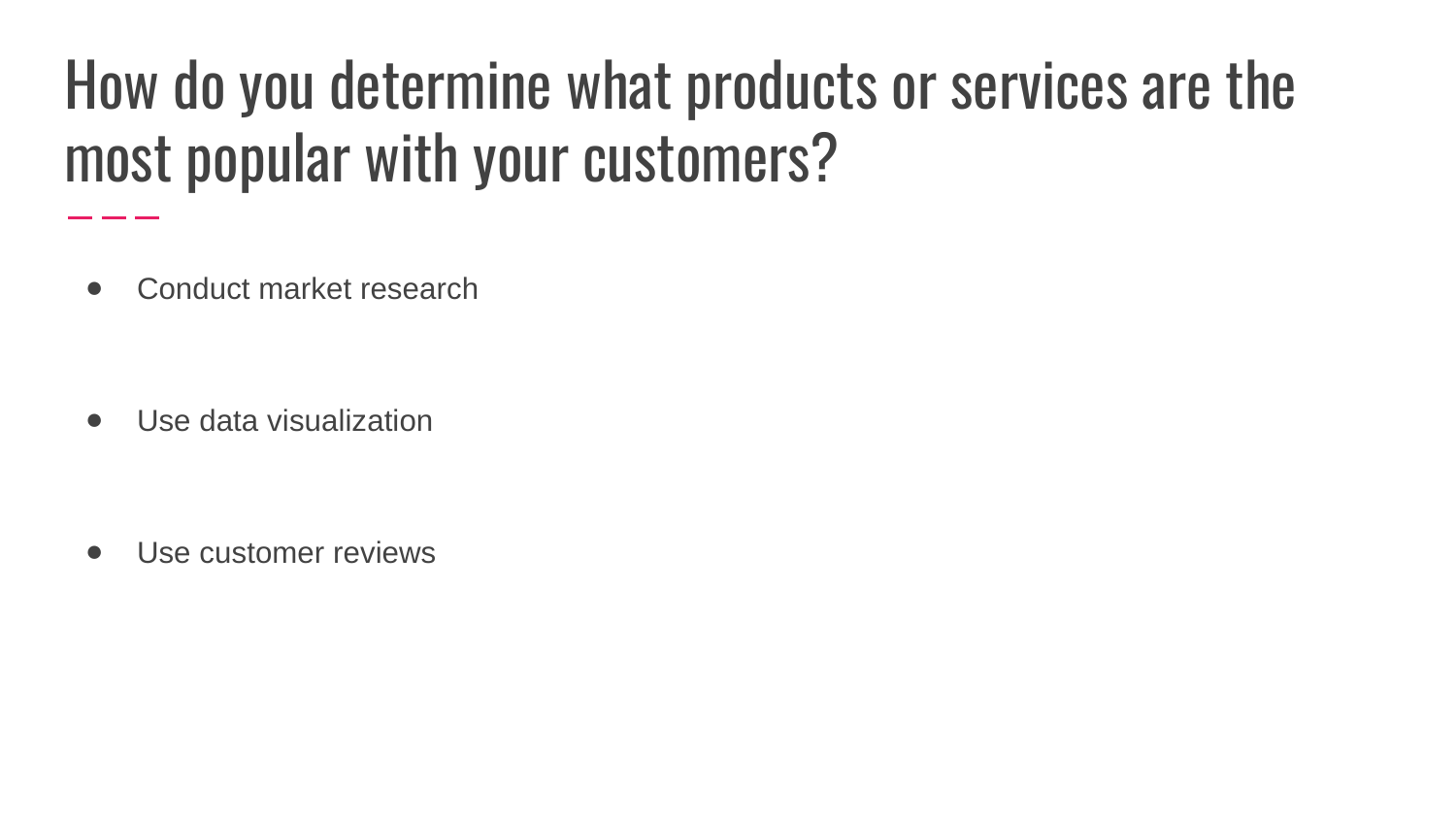

# How do you determine what products or services are the most popular with your customers?
Conduct market research

Use data visualization

Use customer reviews